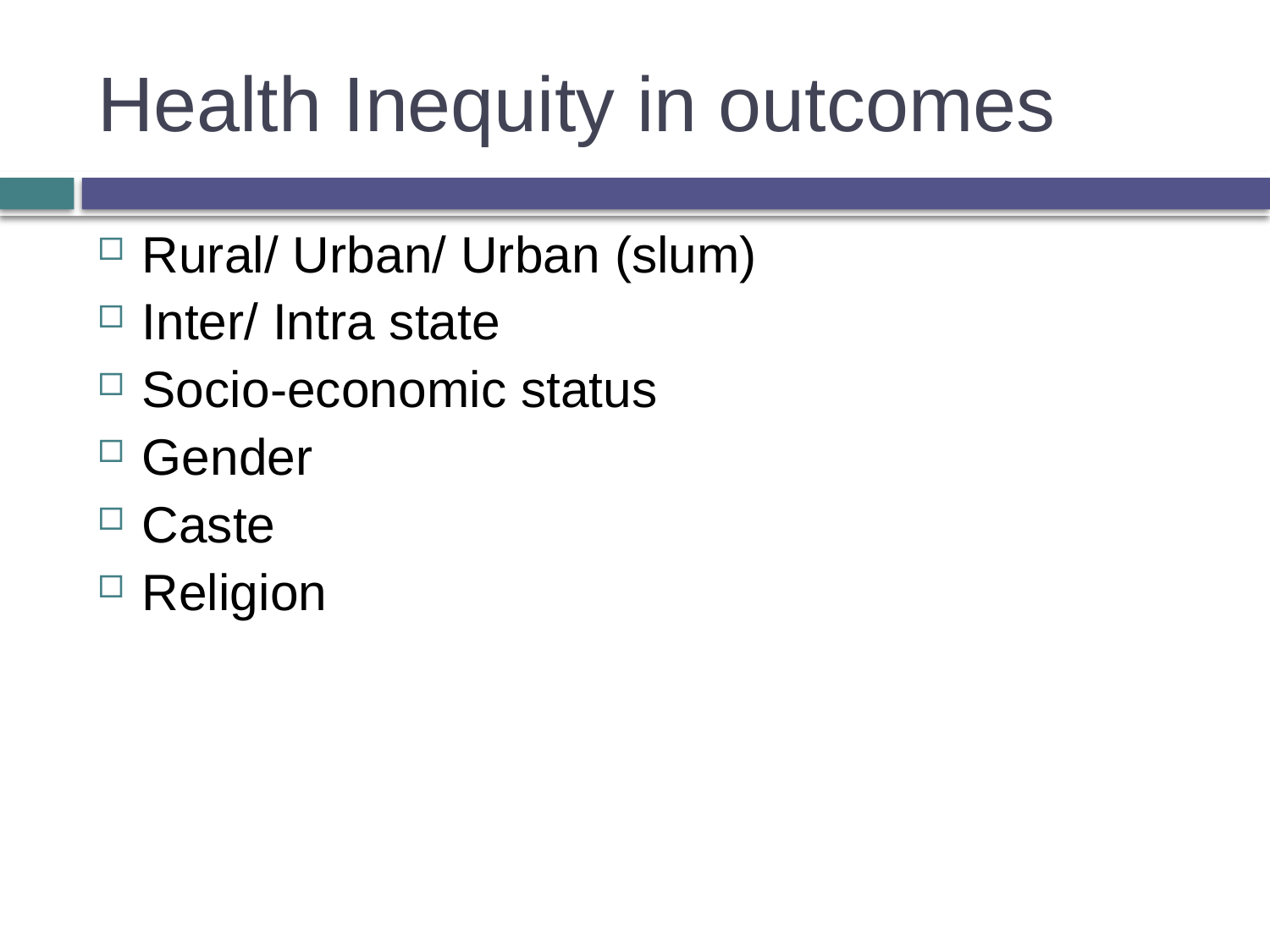

# Health Inequity in outcomes
Rural/ Urban/ Urban (slum)
Inter/ Intra state
Socio-economic status
Gender
Caste
Religion